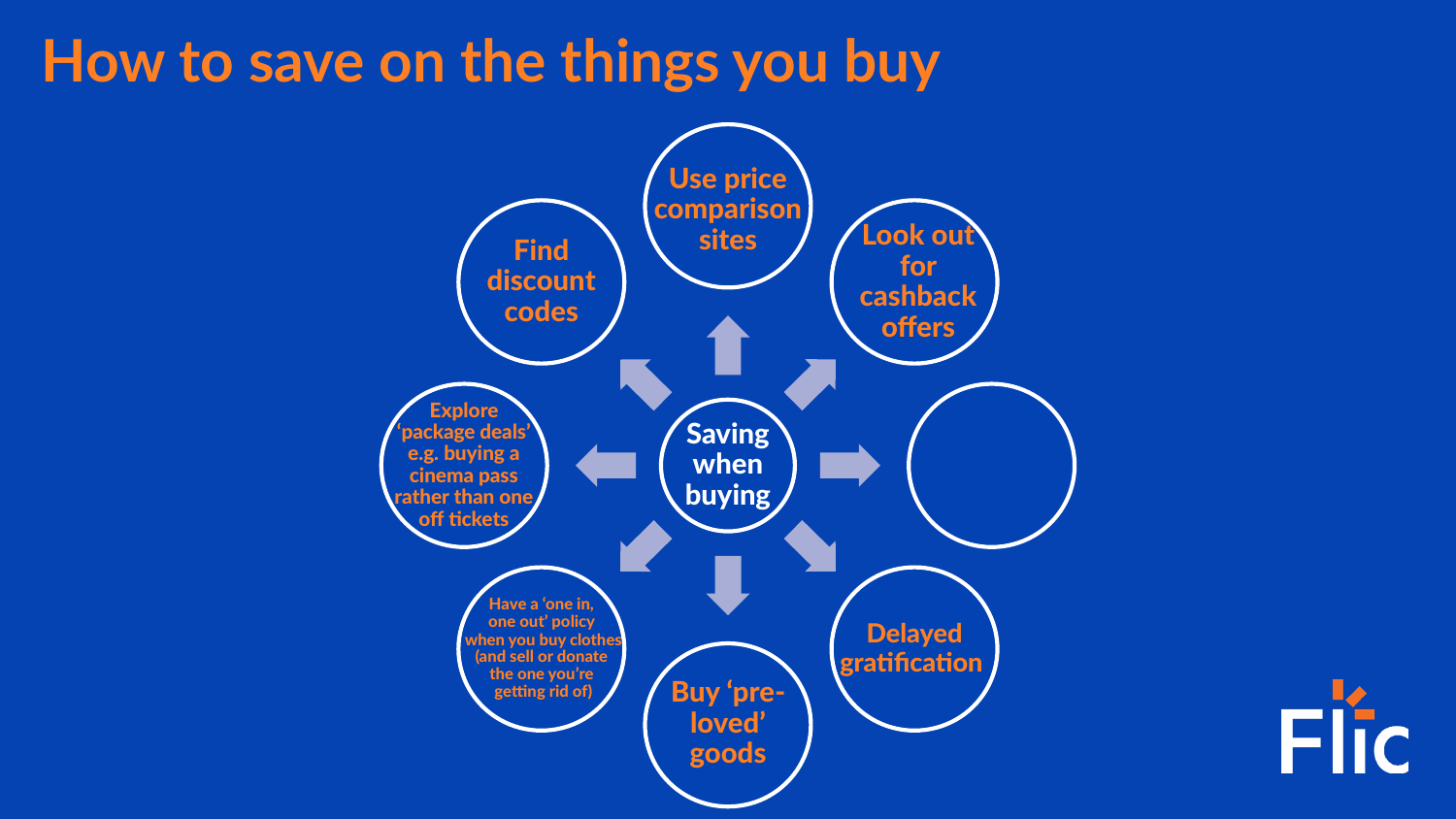

# How to save on the things you buy

Use price comparison sites

Look out for cashback offers
Find discount codes

Explore ‘package deals’ e.g. buying a cinema pass rather than one off tickets

Saving when buying

Have a ‘one in,
one out’ policy
when you buy clothes
(and sell or donate
the one you’re
getting rid of)

Delayed gratification

Buy ‘pre-loved’ goods